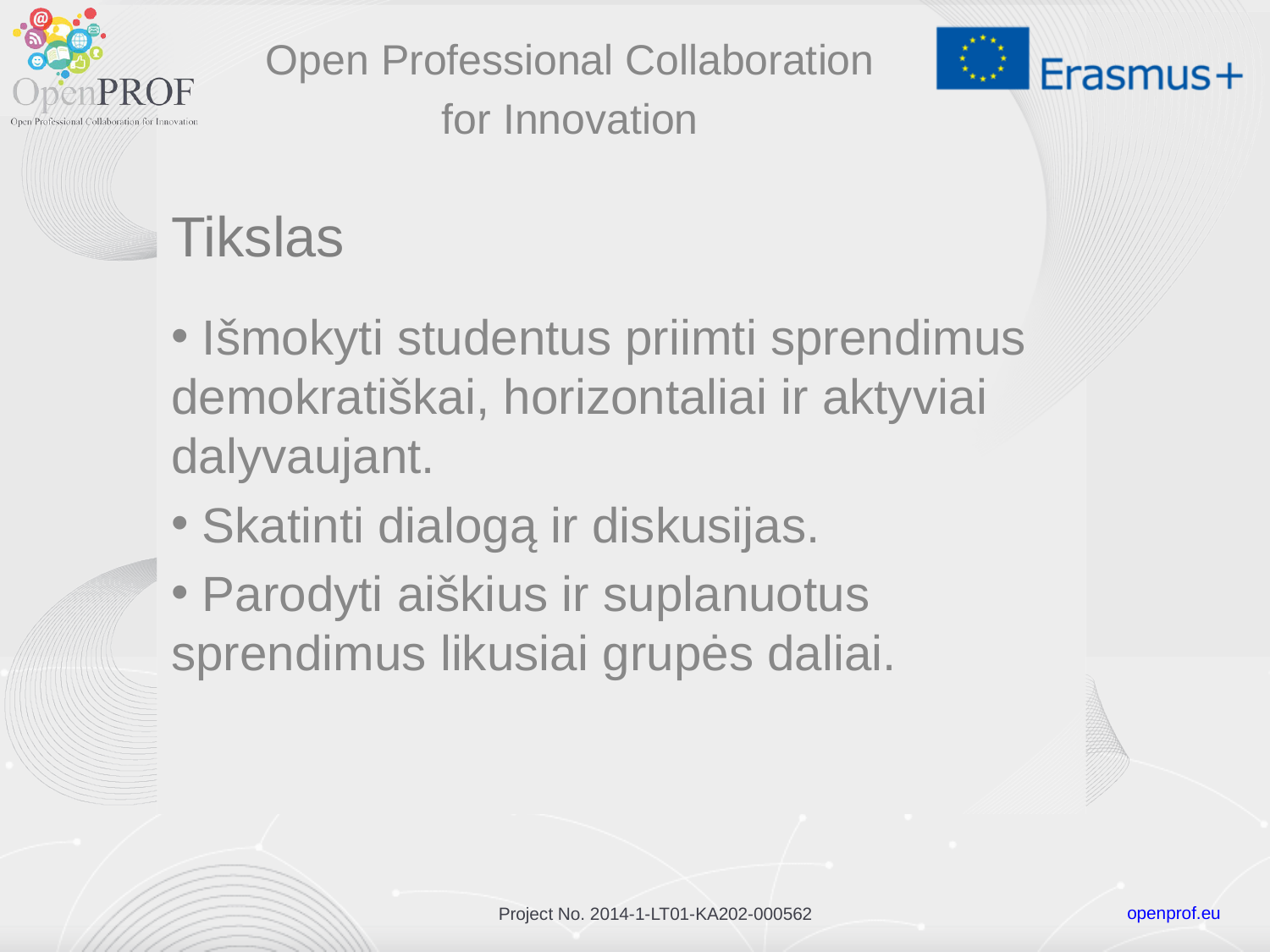

Open Professional Collaboration
for Innovation
# Tikslas
 Išmokyti studentus priimti sprendimus demokratiškai, horizontaliai ir aktyviai dalyvaujant.
 Skatinti dialogą ir diskusijas.
 Parodyti aiškius ir suplanuotus sprendimus likusiai grupės daliai.